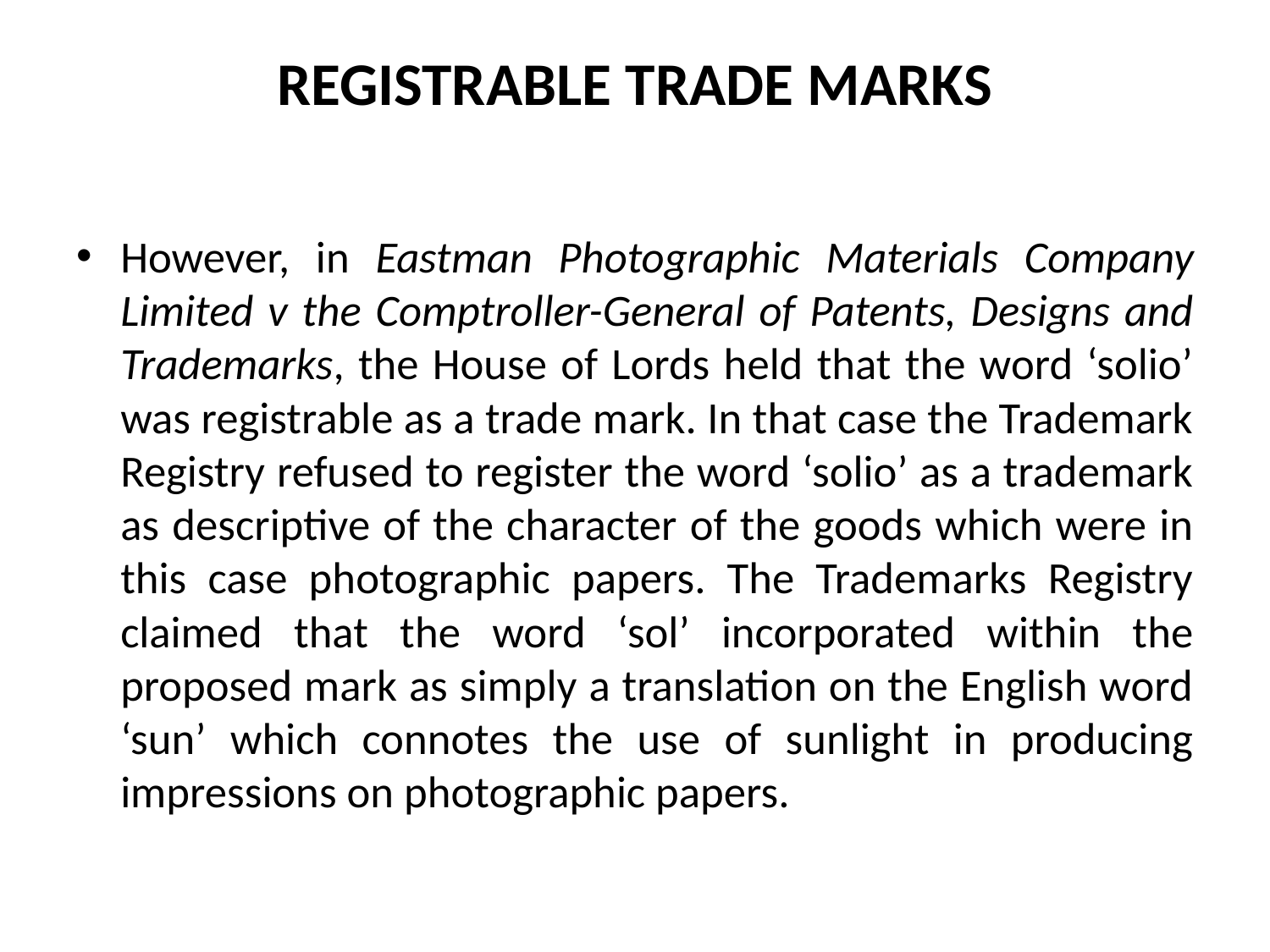

# REGISTRABLE TRADE MARKS
However, in Eastman Photographic Materials Company Limited v the Comptroller-General of Patents, Designs and Trademarks, the House of Lords held that the word ‘solio’ was registrable as a trade mark. In that case the Trademark Registry refused to register the word ‘solio’ as a trademark as descriptive of the character of the goods which were in this case photographic papers. The Trademarks Registry claimed that the word ‘sol’ incorporated within the proposed mark as simply a translation on the English word ‘sun’ which connotes the use of sunlight in producing impressions on photographic papers.